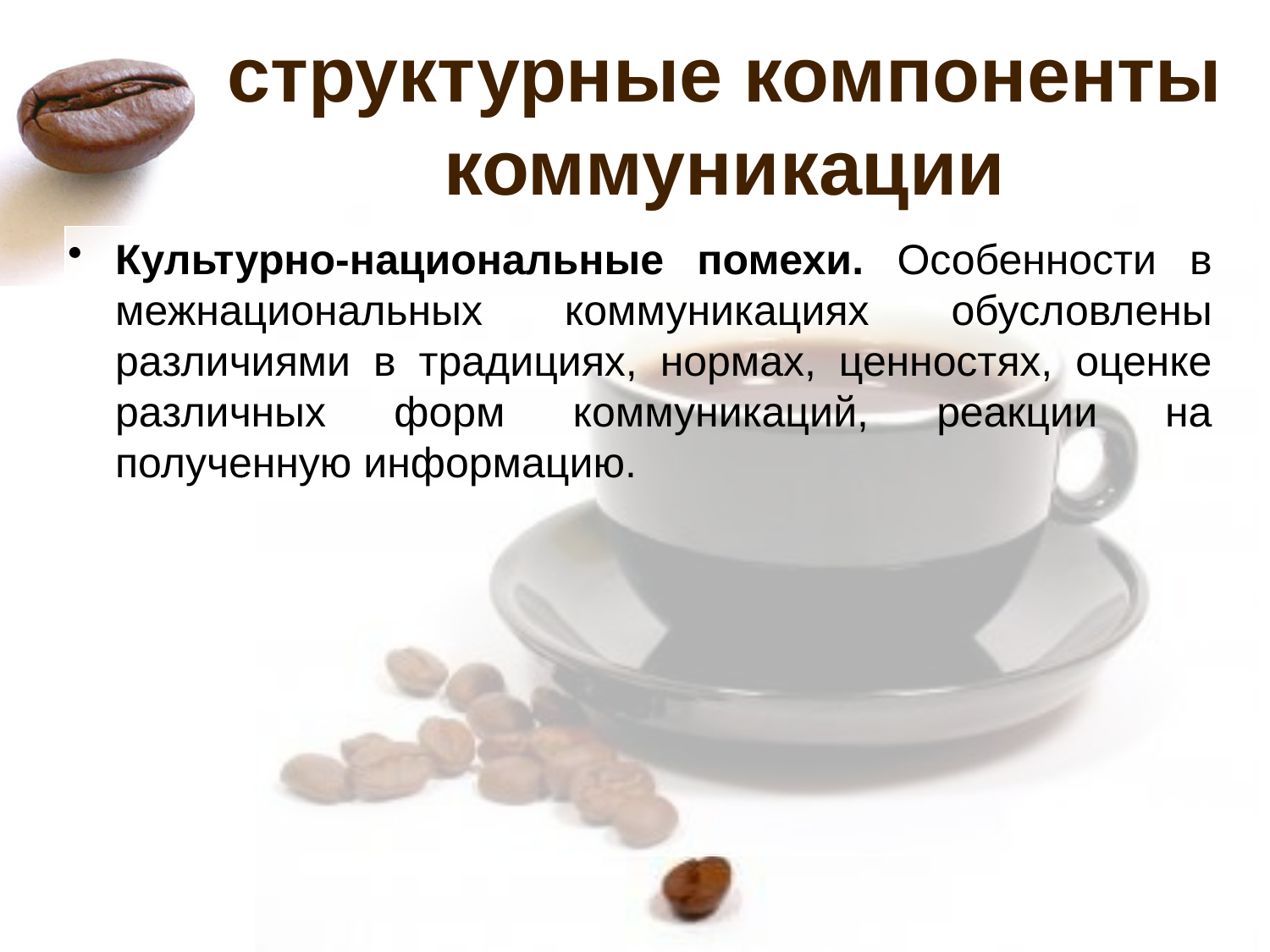

# структурные компоненты коммуникации
Культурно-национальные помехи. Особенности в межнациональных коммуникациях обусловлены различиями в традициях, нормах, ценностях, оценке различных форм коммуникаций, реакции на полученную информацию.